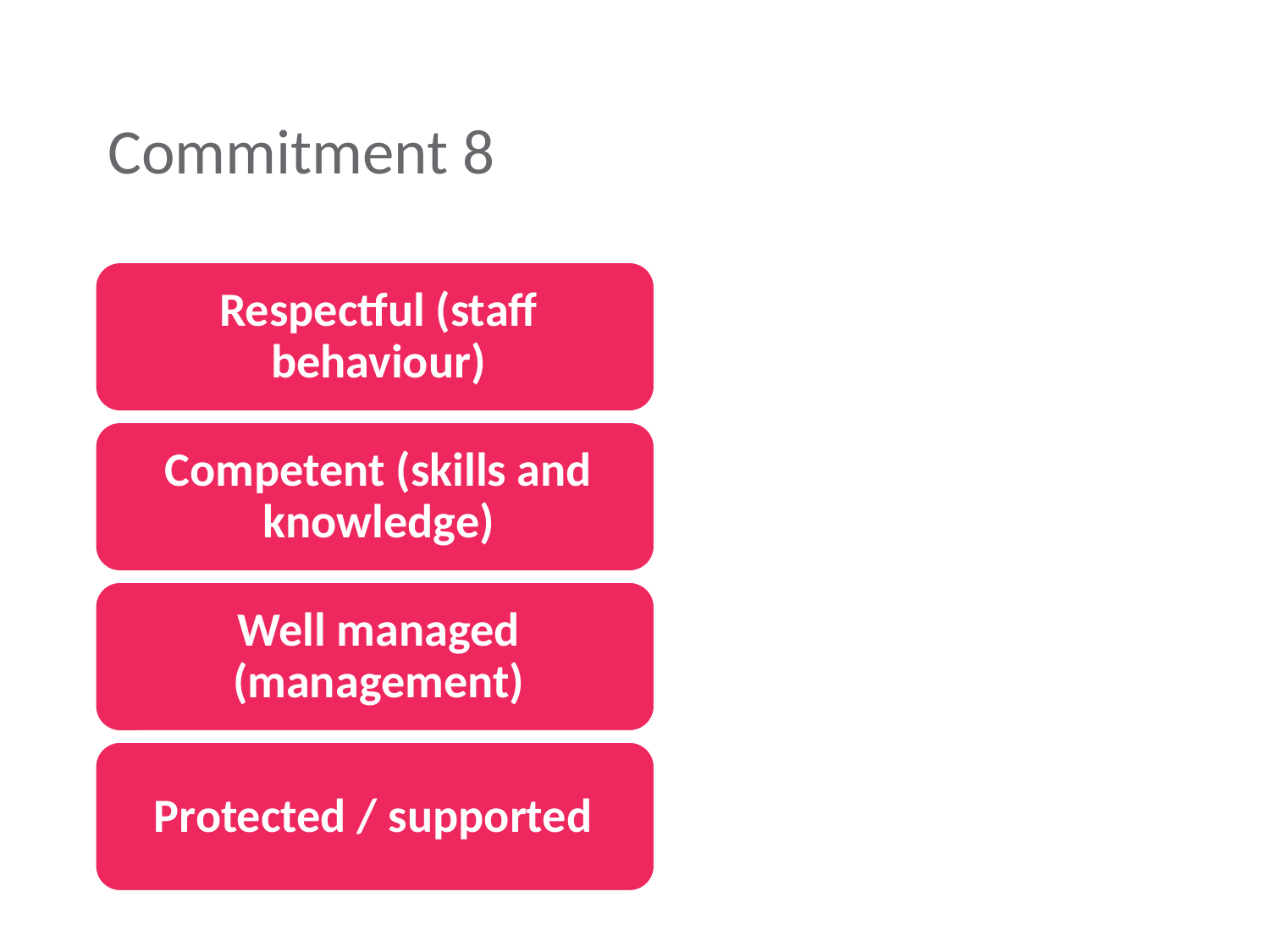

Commitment 8

Respectful (staff behaviour)
Competent (skills and knowledge)
Well managed (management)
Protected / supported